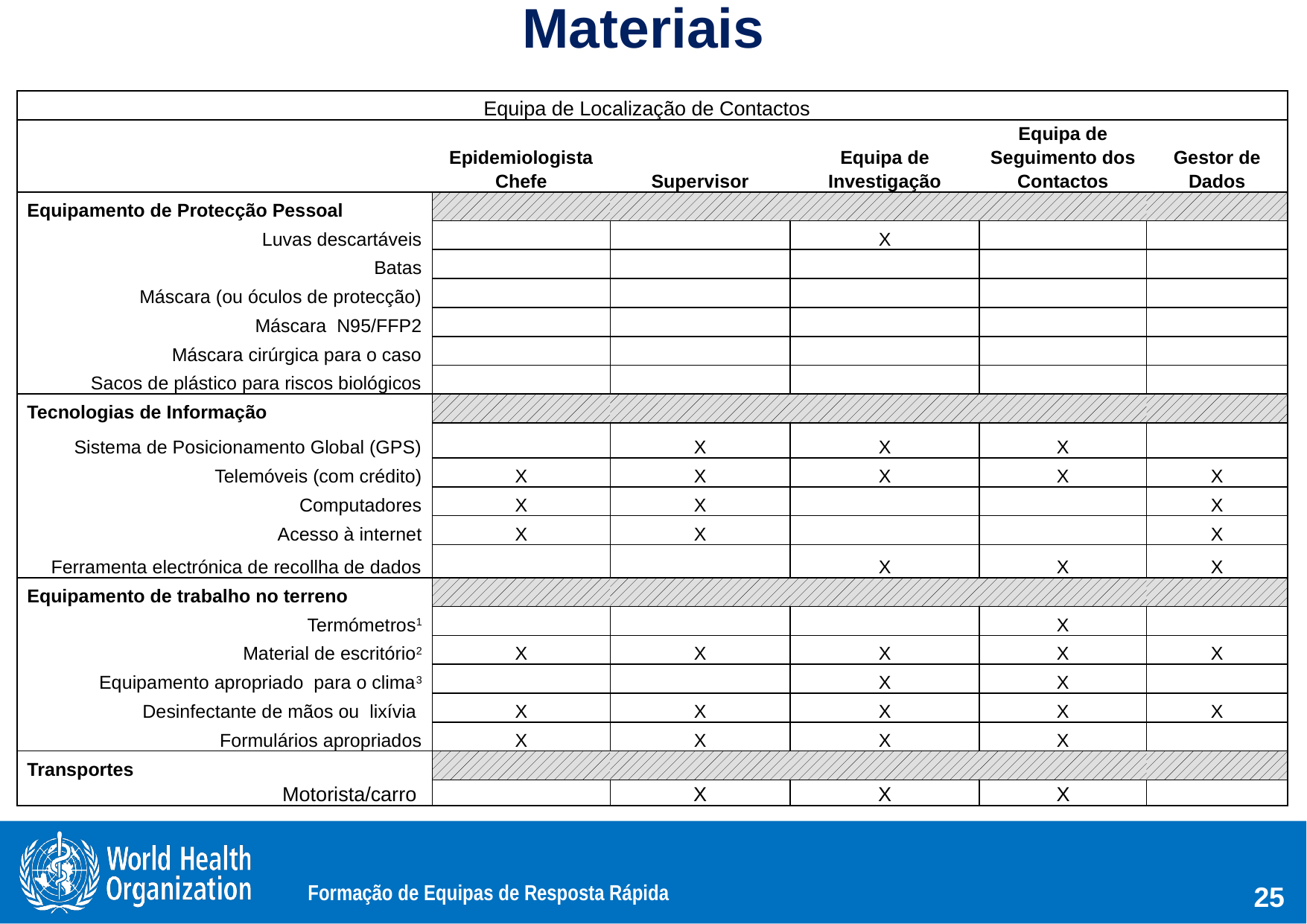

# Materiais
| Equipa de Localização de Contactos |  |  |  |  |  |
| --- | --- | --- | --- | --- | --- |
|  | Epidemiologista Chefe | Supervisor | Equipa de Investigação | Equipa de Seguimento dos Contactos | Gestor de Dados |
| Equipamento de Protecção Pessoal |  |  |  |  |  |
| Luvas descartáveis |  |  | X |  |  |
| Batas |  |  |  |  |  |
| Máscara (ou óculos de protecção) |  |  |  |  |  |
| Máscara N95/FFP2 |  |  |  |  |  |
| Máscara cirúrgica para o caso |  |  |  |  |  |
| Sacos de plástico para riscos biológicos |  |  |  |  |  |
| Tecnologias de Informação |  |  |  |  |  |
| Sistema de Posicionamento Global (GPS) |  | X | X | X |  |
| Telemóveis (com crédito) | X | X | X | X | X |
| Computadores | X | X |  |  | X |
| Acesso à internet | X | X |  |  | X |
| Ferramenta electrónica de recollha de dados |  |  | X | X | X |
| Equipamento de trabalho no terreno |  |  |  |  |  |
| Termómetros1 |  |  |  | X |  |
| Material de escritório2 | X | X | X | X | X |
| Equipamento apropriado para o clima3 |  |  | X | X |  |
| Desinfectante de mãos ou lixívia | X | X | X | X | X |
| Formulários apropriados | X | X | X | X |  |
| Transportes |  |  |  |  |  |
| Motorista/carro |  | X | X | X |  |